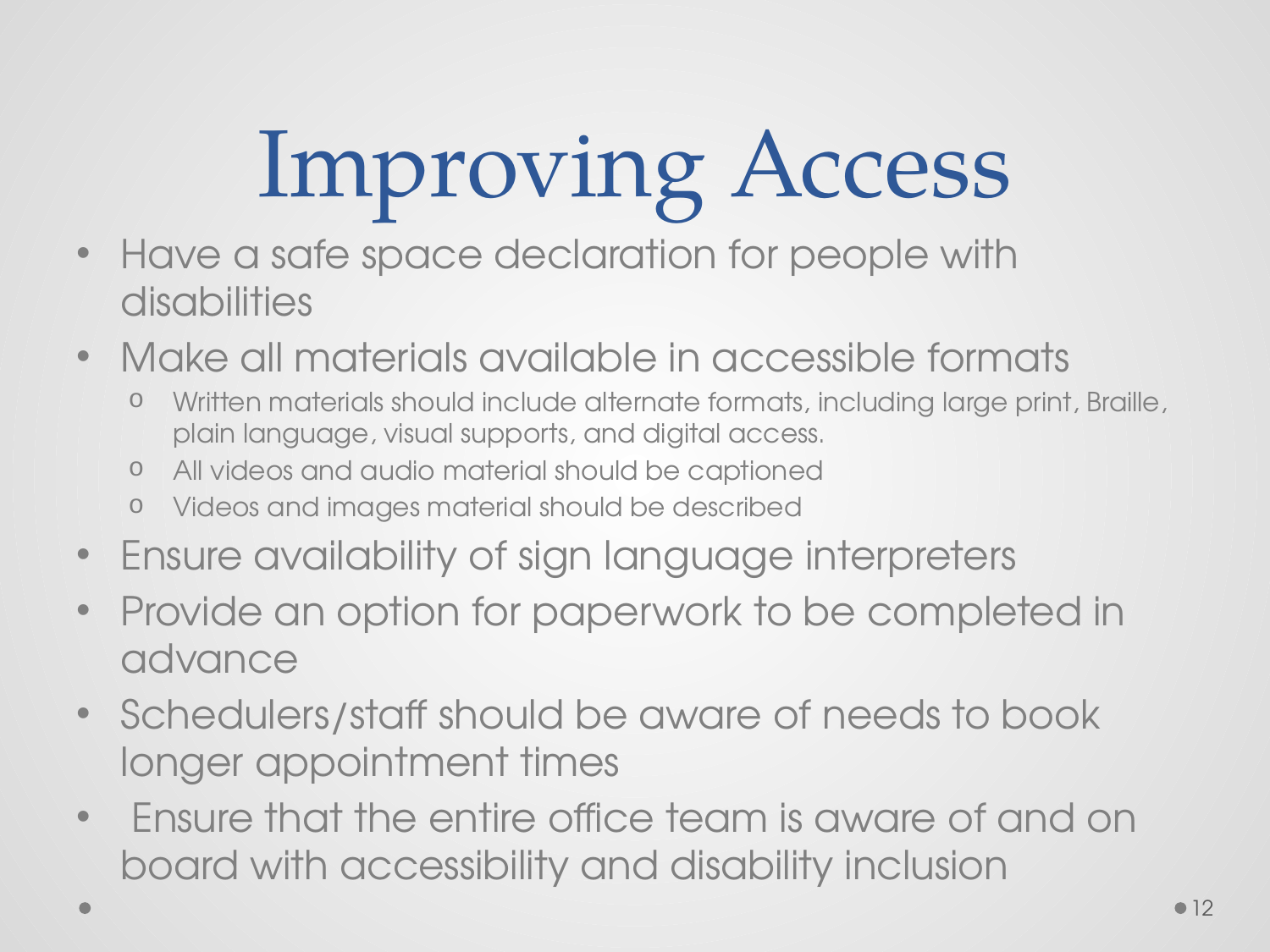

# Improving Access
Have a safe space declaration for people with disabilities
Make all materials available in accessible formats
Written materials should include alternate formats, including large print, Braille, plain language, visual supports, and digital access.
All videos and audio material should be captioned
Videos and images material should be described
Ensure availability of sign language interpreters
Provide an option for paperwork to be completed in advance
Schedulers/staff should be aware of needs to book longer appointment times
 Ensure that the entire office team is aware of and on board with accessibility and disability inclusion

12